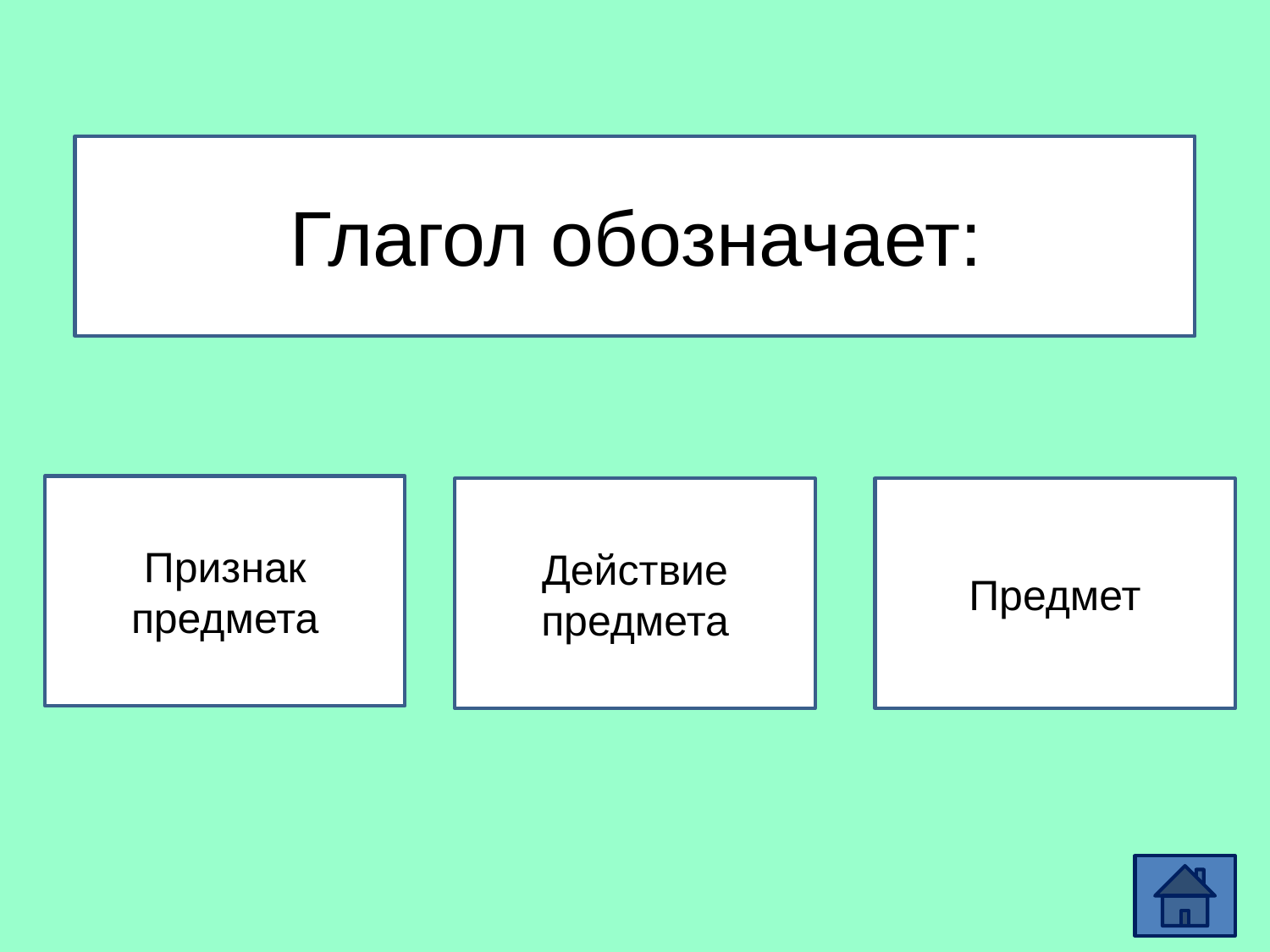

# Глагол обозначает:
Признак предмета
Действие предмета
Предмет